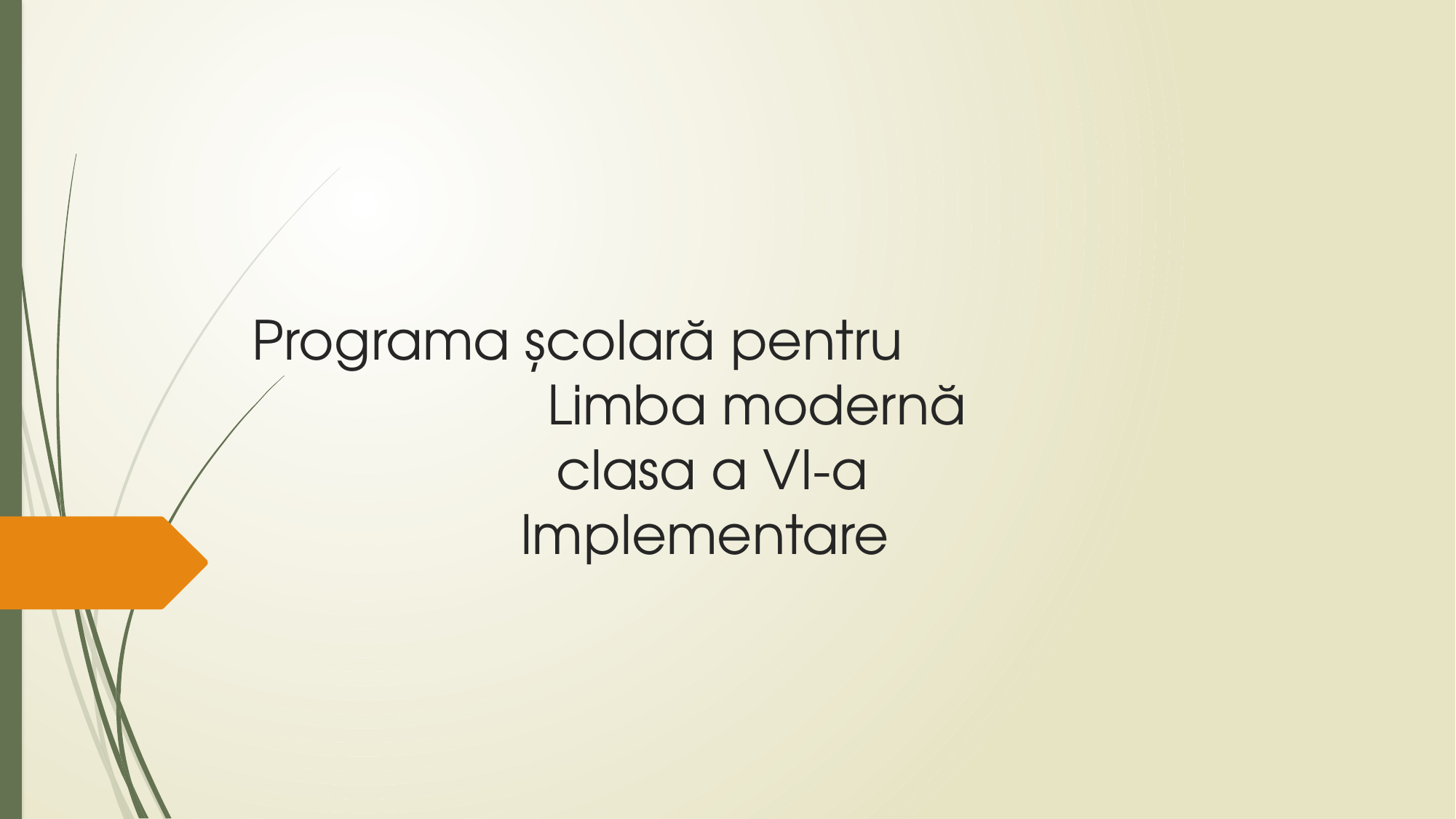

# Programa școlară pentru                         Limba modernă clasa a VI-a Implementare